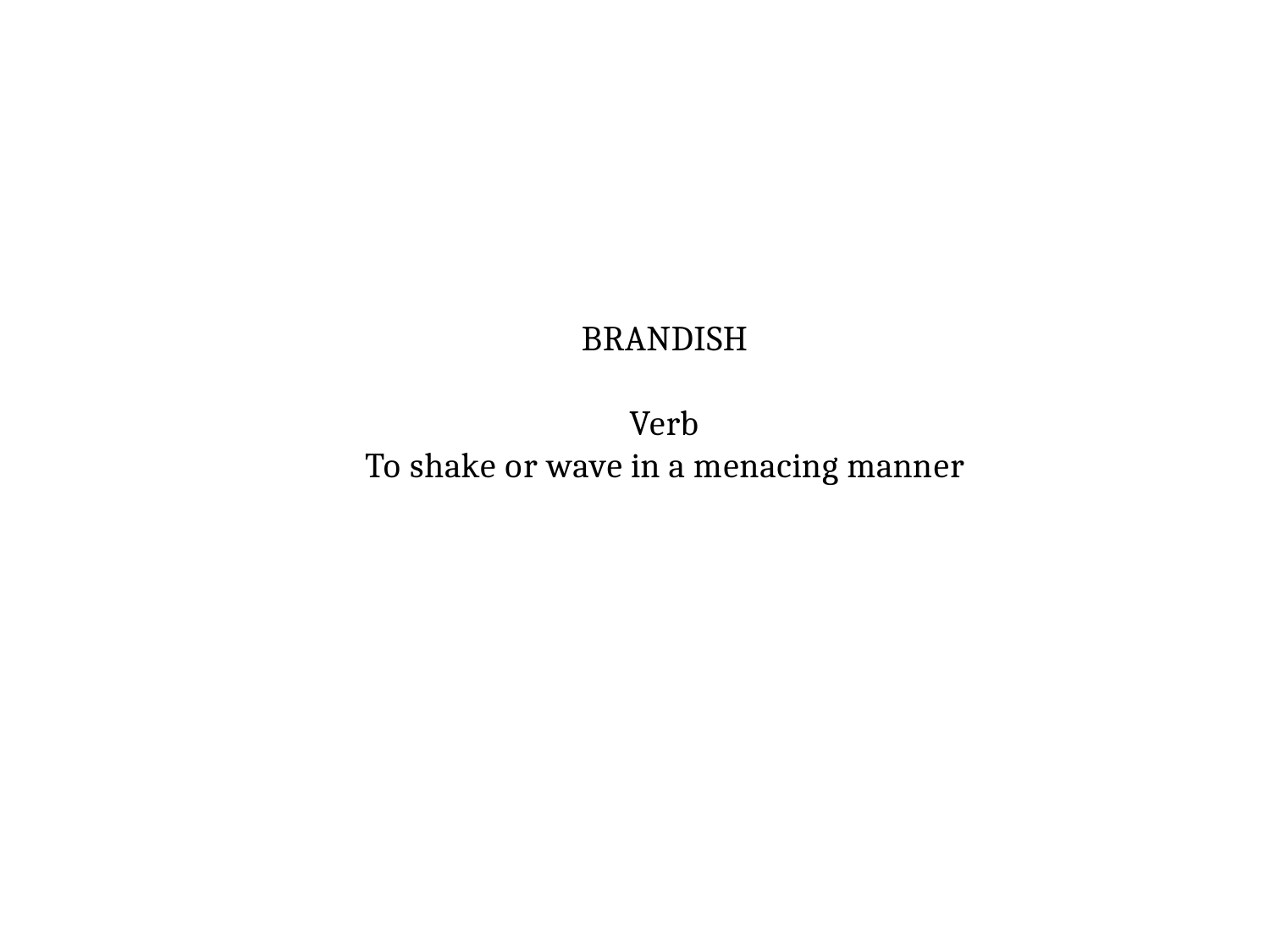

BRANDISH

Verb
To shake or wave in a menacing manner